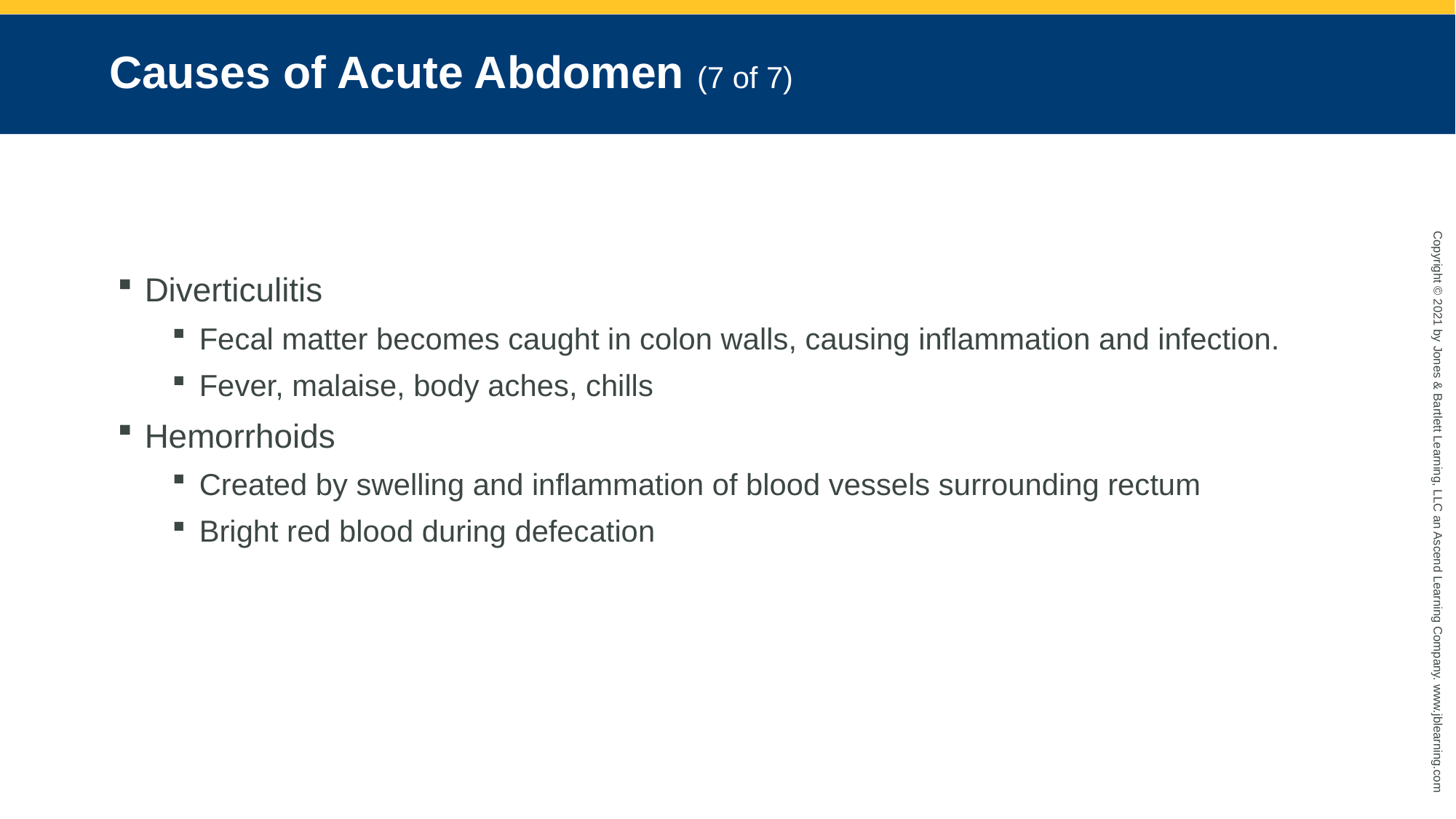

# Causes of Acute Abdomen (7 of 7)
Diverticulitis
Fecal matter becomes caught in colon walls, causing inflammation and infection.
Fever, malaise, body aches, chills
Hemorrhoids
Created by swelling and inflammation of blood vessels surrounding rectum
Bright red blood during defecation